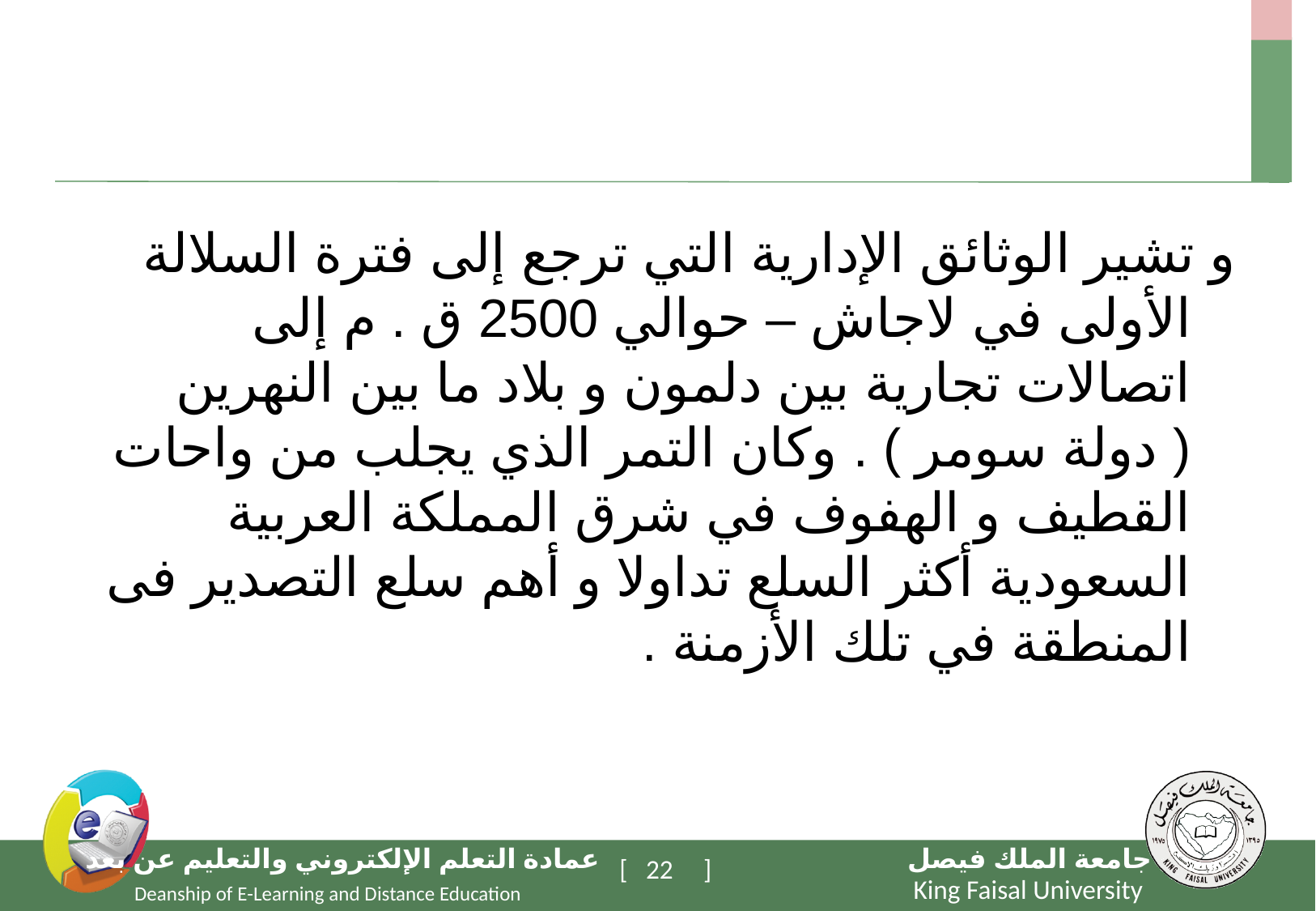

#
و تشير الوثائق الإدارية التي ترجع إلى فترة السلالة الأولى في لاجاش – حوالي 2500 ق . م إلى اتصالات تجارية بين دلمون و بلاد ما بين النهرين ( دولة سومر ) . وكان التمر الذي يجلب من واحات القطيف و الهفوف في شرق المملكة العربية السعودية أكثر السلع تداولا و أهم سلع التصدير فى المنطقة في تلك الأزمنة .